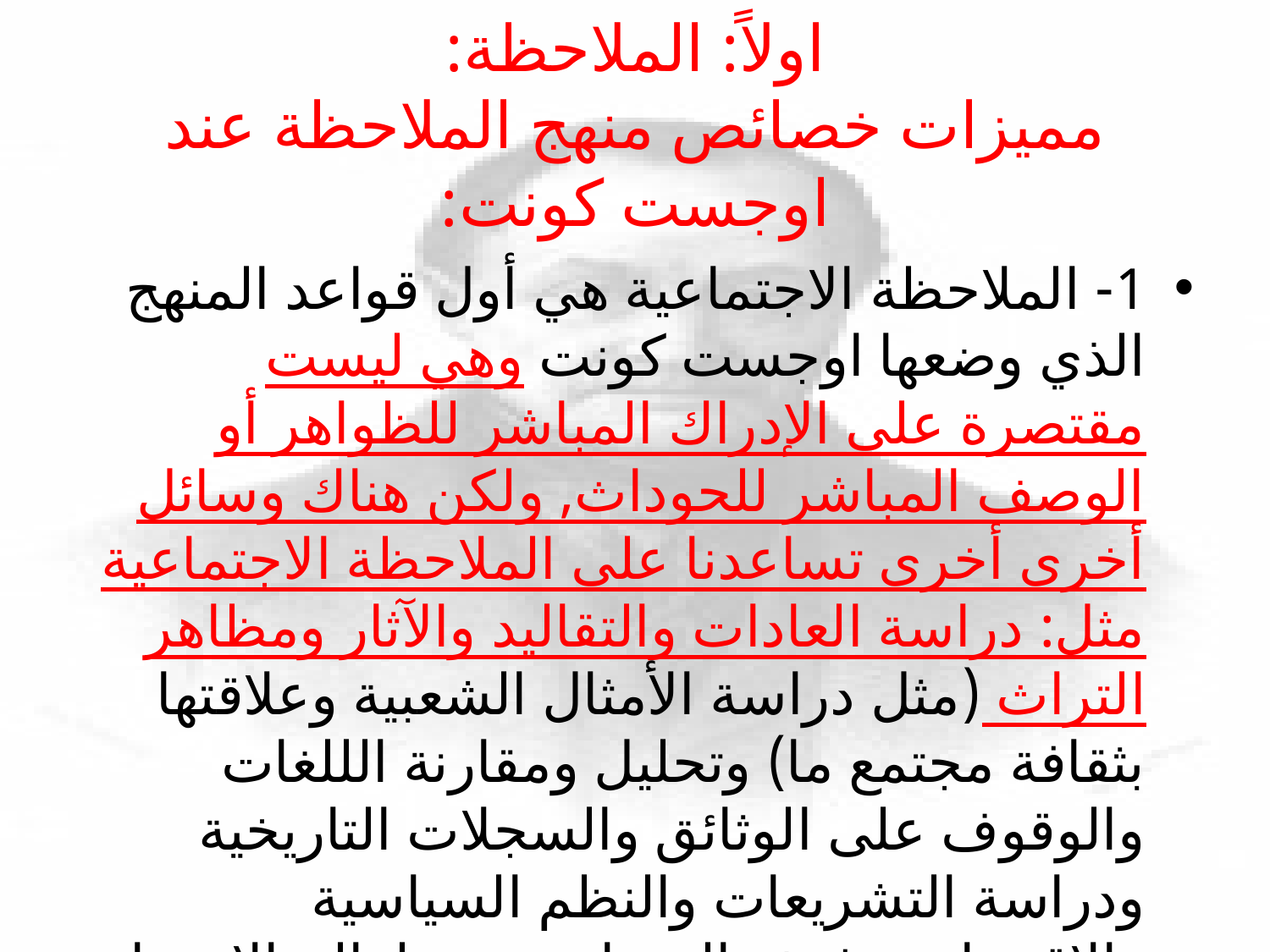

# اولاً: الملاحظة: مميزات خصائص منهج الملاحظة عند اوجست كونت:
1- الملاحظة الاجتماعية هي أول قواعد المنهج الذي وضعها اوجست كونت وهي ليست مقتصرة على الإدراك المباشر للظواهر أو الوصف المباشر للحوداث, ولكن هناك وسائل أخرى أخرى تساعدنا على الملاحظة الاجتماعية مثل: دراسة العادات والتقاليد والآثار ومظاهر التراث (مثل دراسة الأمثال الشعبية وعلاقتها بثقافة مجتمع ما) وتحليل ومقارنة الللغات والوقوف على الوثائق والسجلات التاريخية ودراسة التشريعات والنظم السياسية والاقتصادية .فهذه المصادر تقدم لعالم الاجتماع مادة غنية للدراسة والتحليل والحث